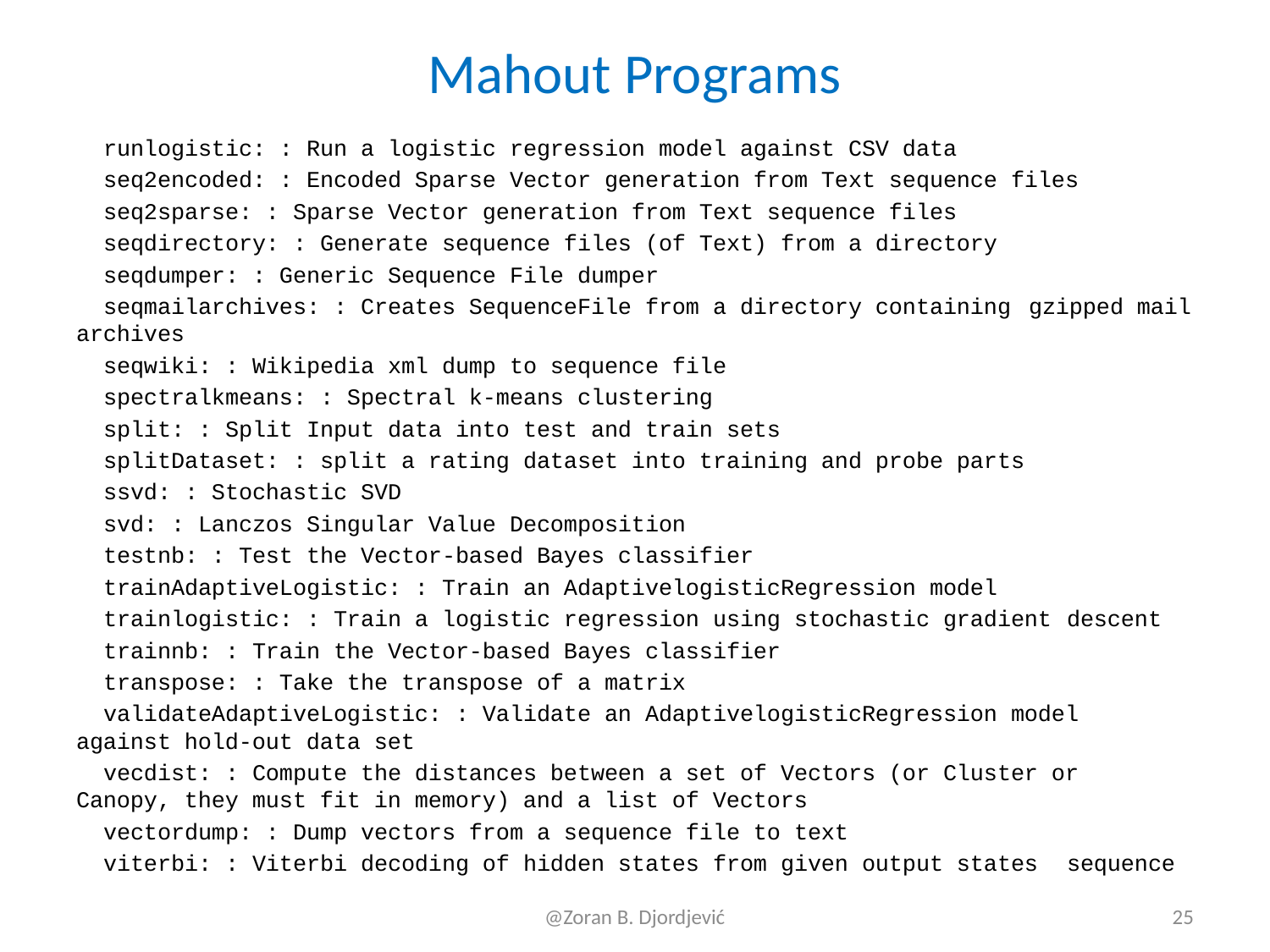

# Mahout Programs
  runlogistic: : Run a logistic regression model against CSV data
  seq2encoded: : Encoded Sparse Vector generation from Text sequence files
  seq2sparse: : Sparse Vector generation from Text sequence files
  seqdirectory: : Generate sequence files (of Text) from a directory
  seqdumper: : Generic Sequence File dumper
  seqmailarchives: : Creates SequenceFile from a directory containing 	gzipped mail archives
  seqwiki: : Wikipedia xml dump to sequence file
  spectralkmeans: : Spectral k-means clustering
  split: : Split Input data into test and train sets
  splitDataset: : split a rating dataset into training and probe parts
  ssvd: : Stochastic SVD
  svd: : Lanczos Singular Value Decomposition
  testnb: : Test the Vector-based Bayes classifier
  trainAdaptiveLogistic: : Train an AdaptivelogisticRegression model
  trainlogistic: : Train a logistic regression using stochastic gradient 	descent
  trainnb: : Train the Vector-based Bayes classifier
  transpose: : Take the transpose of a matrix
  validateAdaptiveLogistic: : Validate an AdaptivelogisticRegression model 	against hold-out data set
  vecdist: : Compute the distances between a set of Vectors (or Cluster or 	Canopy, they must fit in memory) and a list of Vectors
  vectordump: : Dump vectors from a sequence file to text
  viterbi: : Viterbi decoding of hidden states from given output states 	sequence

@Zoran B. Djordjević
25